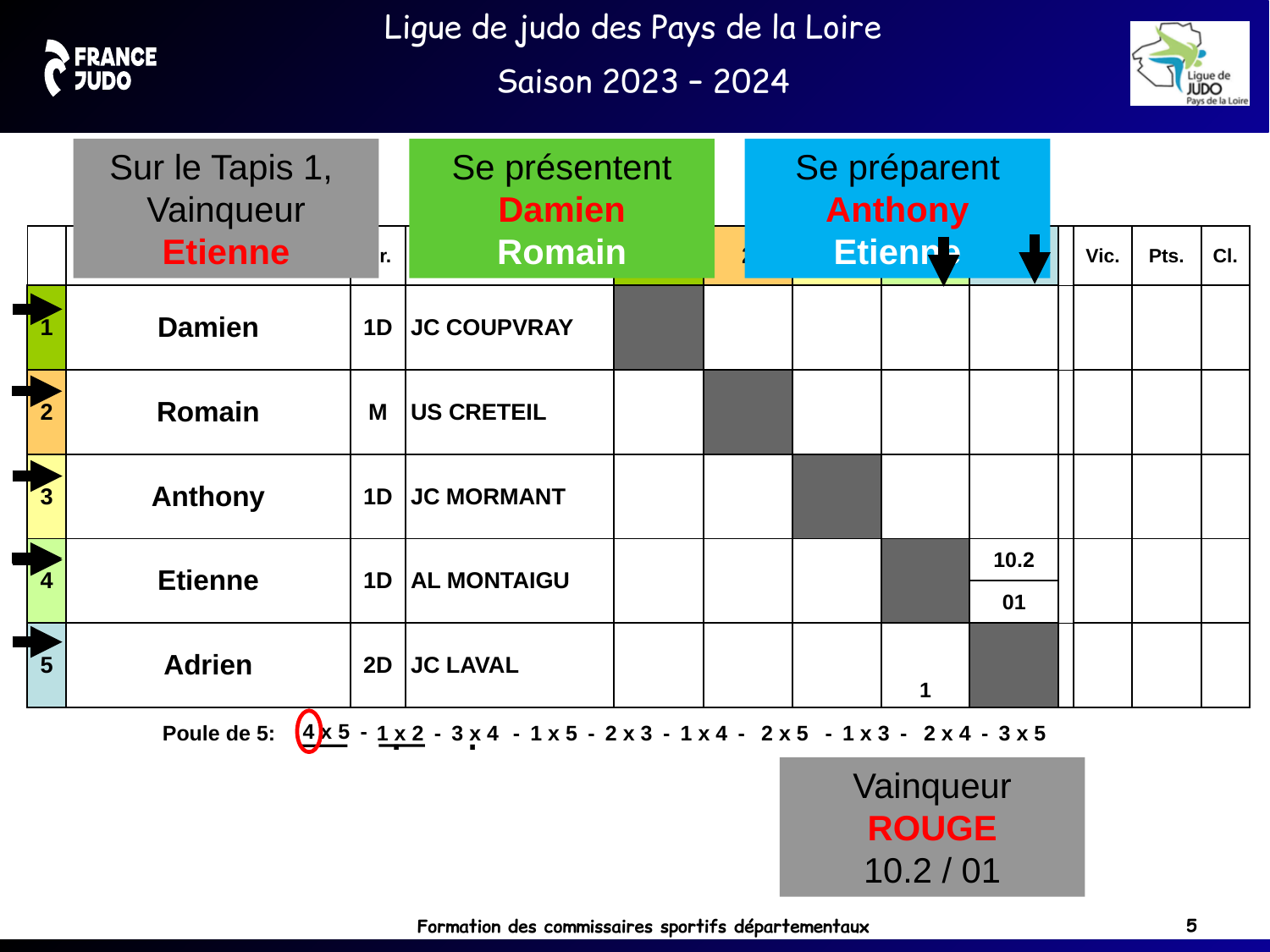

Sur le Tapis 1,
Vainqueur Etienne
Se présentent
Damien
Romain
Se préparent
Anthony
Etienne

.
.

Vainqueur ROUGE
10.2 / 01